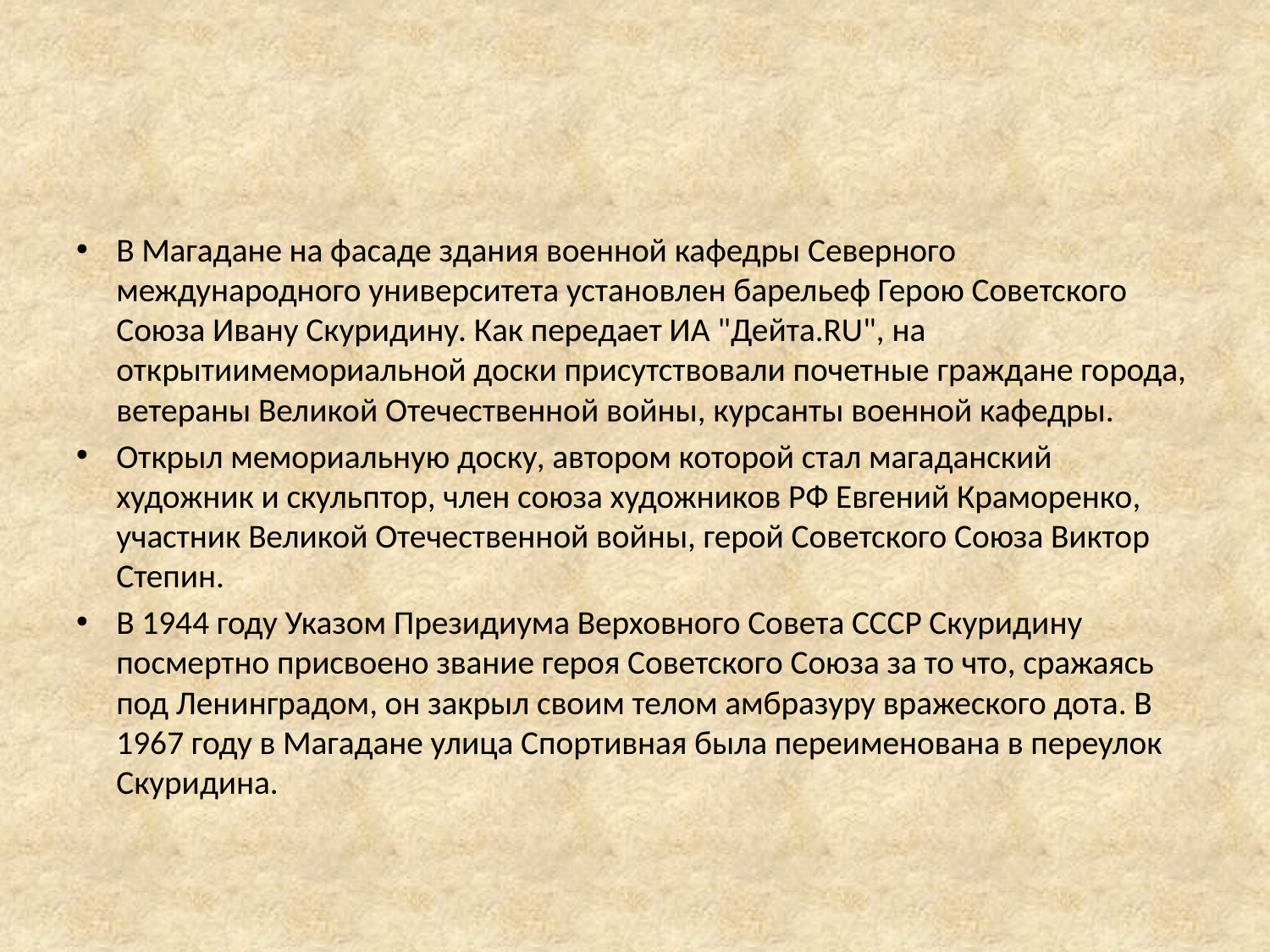

#
В Магадане на фасаде здания военной кафедры Северного международного университета установлен барельеф Герою Советского Союза Ивану Скуридину. Как передает ИА "Дейта.RU", на открытиимемориальной доски присутствовали почетные граждане города, ветераны Великой Отечественной войны, курсанты военной кафедры.
Открыл мемориальную доску, автором которой стал магаданский художник и скульптор, член союза художников РФ Евгений Краморенко, участник Великой Отечественной войны, герой Советского Союза Виктор Степин.
В 1944 году Указом Президиума Верховного Совета СССР Скуридину посмертно присвоено звание героя Советского Союза за то что, сражаясь под Ленинградом, он закрыл своим телом амбразуру вражеского дота. В 1967 году в Магадане улица Спортивная была переименована в переулок Скуридина.